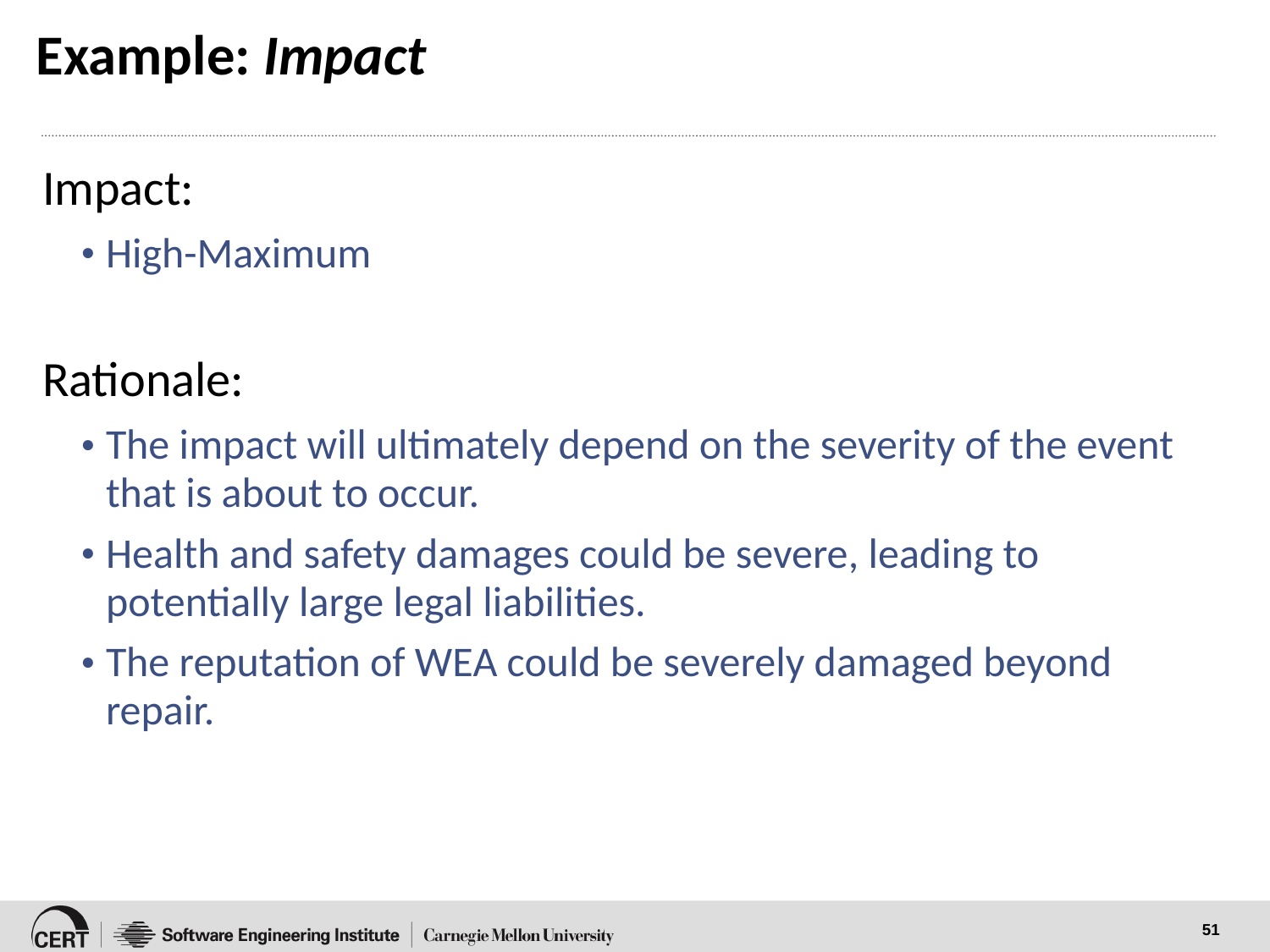

# Example: Impact
Impact:
High-Maximum

Rationale:
The impact will ultimately depend on the severity of the event that is about to occur.
Health and safety damages could be severe, leading to potentially large legal liabilities.
The reputation of WEA could be severely damaged beyond repair.